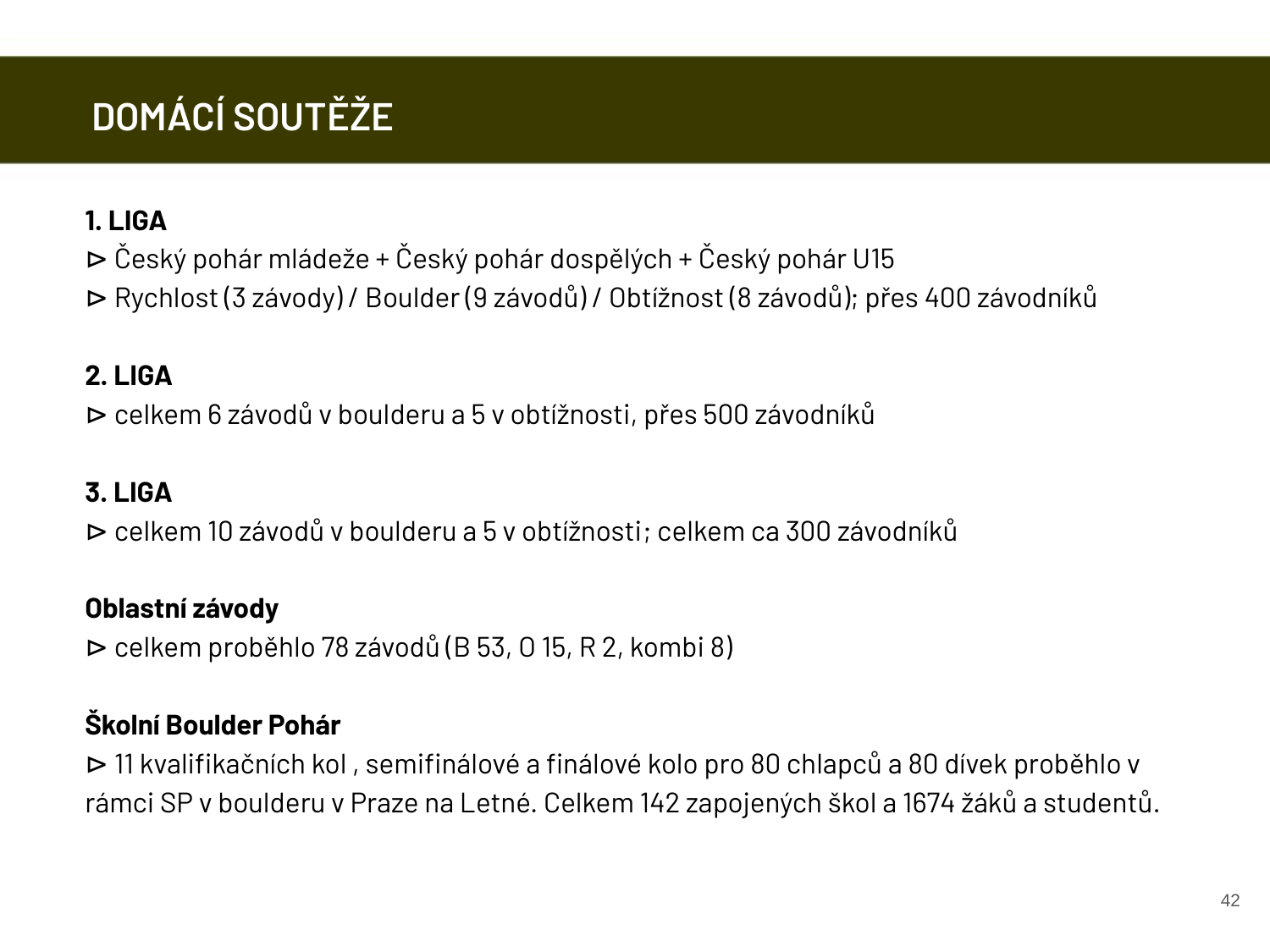

DOMÁCÍ SOUTĚŽE
1. LIGA
⊳ Český pohár mládeže + Český pohár dospělých + Český pohár U15
⊳ Rychlost (3 závody) / Boulder (9 závodů) / Obtížnost (8 závodů); přes 400 závodníků

2. LIGA
⊳ celkem 6 závodů v boulderu a 5 v obtížnosti, přes 500 závodníků

3. LIGA
⊳ celkem 10 závodů v boulderu a 5 v obtížnosti; celkem ca 300 závodníků

Oblastní závody
⊳ celkem proběhlo 78 závodů (B 53, O 15, R 2, kombi 8)

Školní Boulder Pohár
⊳ 11 kvalifikačních kol , semifinálové a finálové kolo pro 80 chlapců a 80 dívek proběhlo v rámci SP v boulderu v Praze na Letné. Celkem 142 zapojených škol a 1674 žáků a studentů.

42